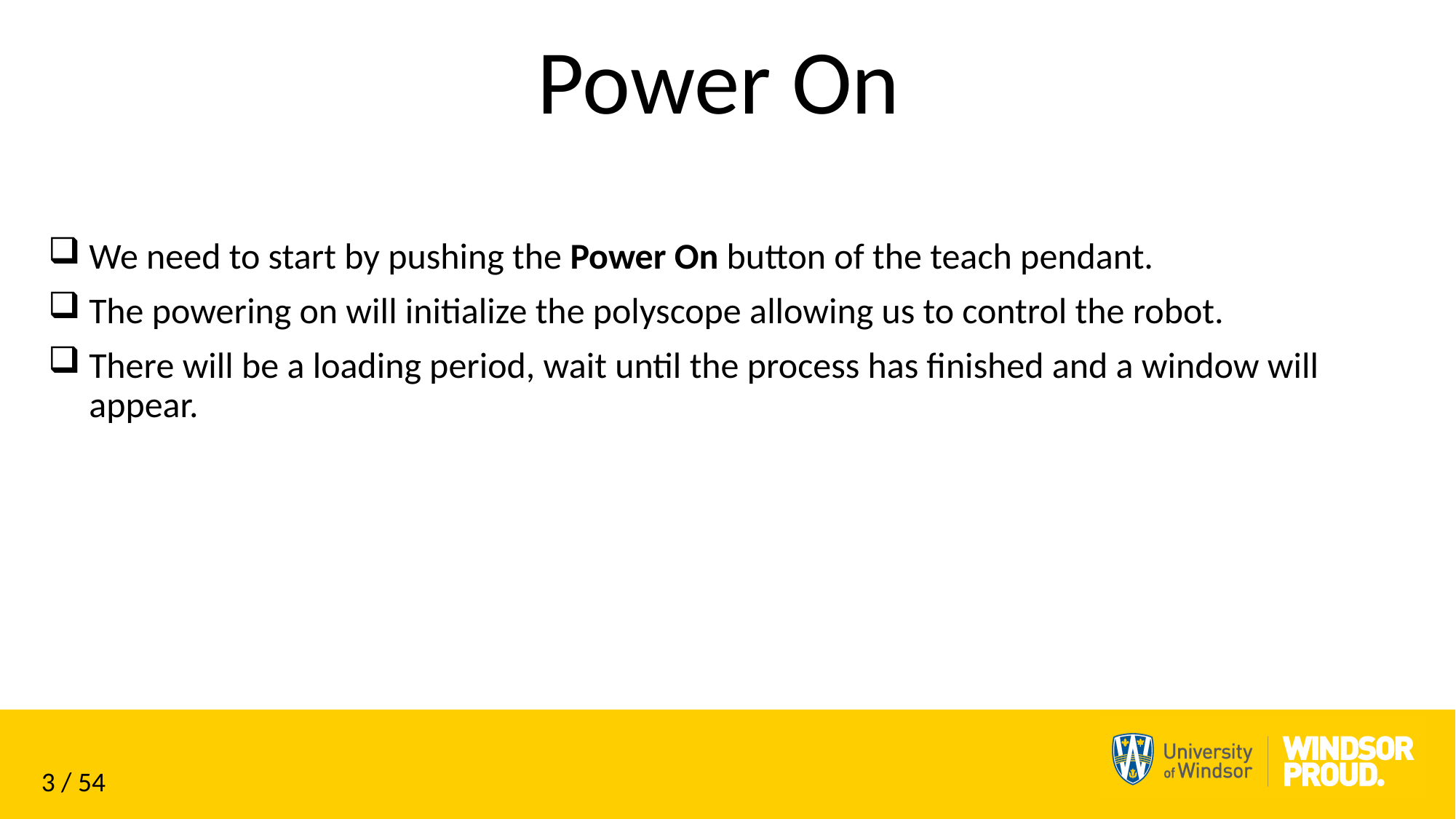

# Power On

We need to start by pushing the Power On button of the teach pendant.
The powering on will initialize the polyscope allowing us to control the robot.
There will be a loading period, wait until the process has finished and a window will appear.

3